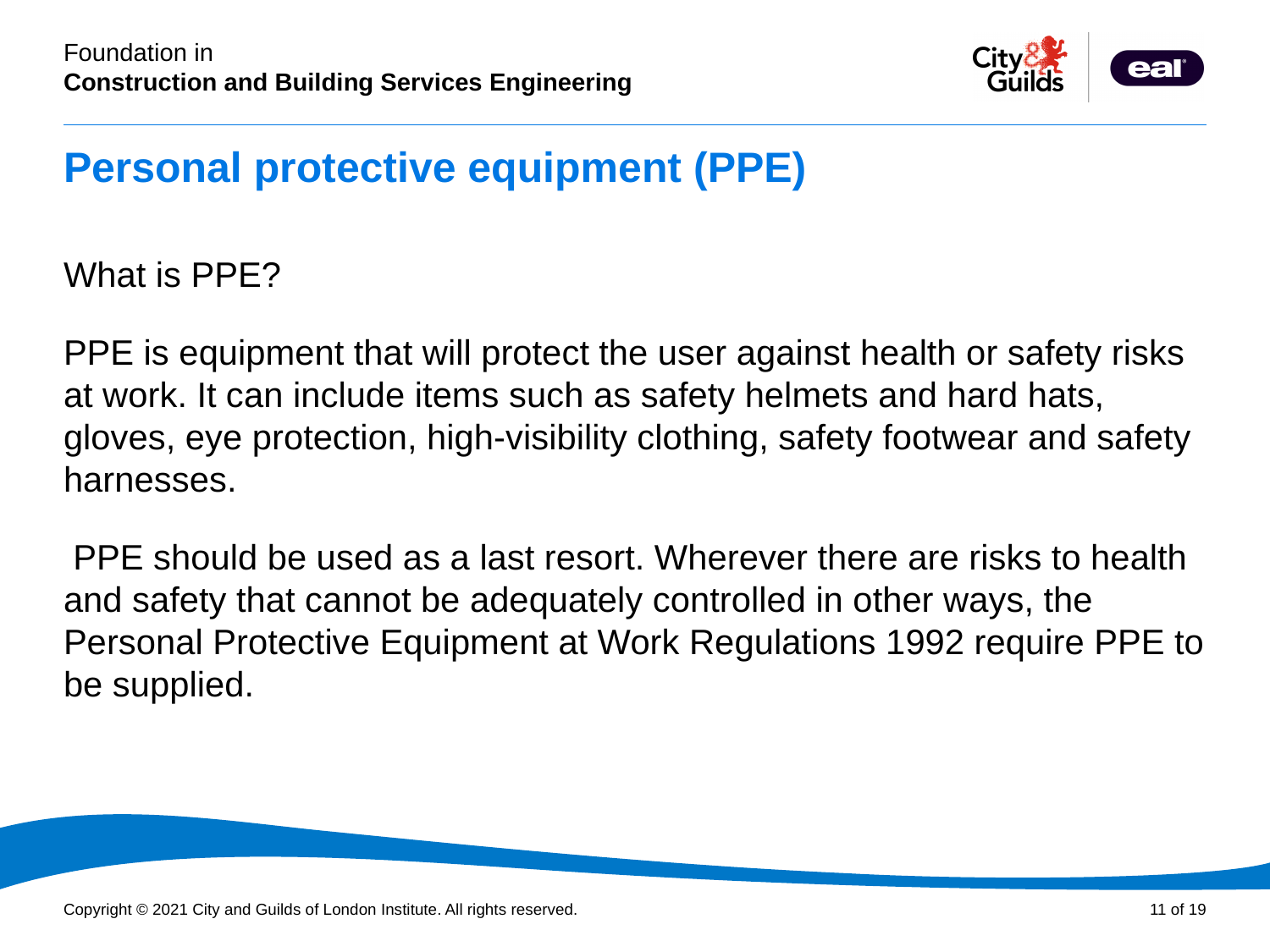

# Personal protective equipment (PPE)
What is PPE?
PPE is equipment that will protect the user against health or safety risks at work. It can include items such as safety helmets and hard hats, gloves, eye protection, high-visibility clothing, safety footwear and safety harnesses.
 PPE should be used as a last resort. Wherever there are risks to health and safety that cannot be adequately controlled in other ways, the Personal Protective Equipment at Work Regulations 1992 require PPE to be supplied.